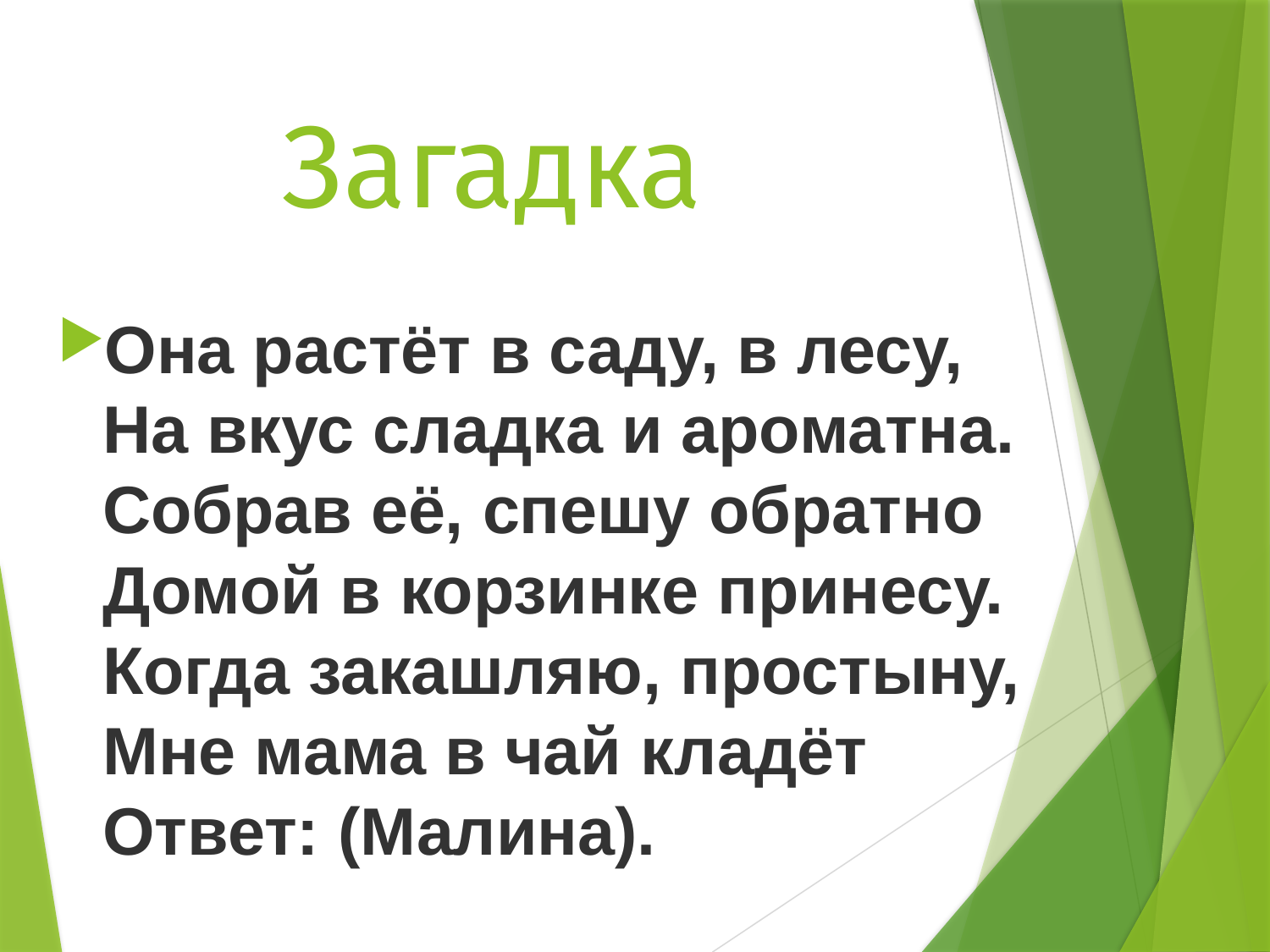

# Загадка
Она растёт в саду, в лесу, На вкус сладка и ароматна. Собрав её, спешу обратно Домой в корзинке принесу. Когда закашляю, простыну, Мне мама в чай кладёт Ответ: (Малина).